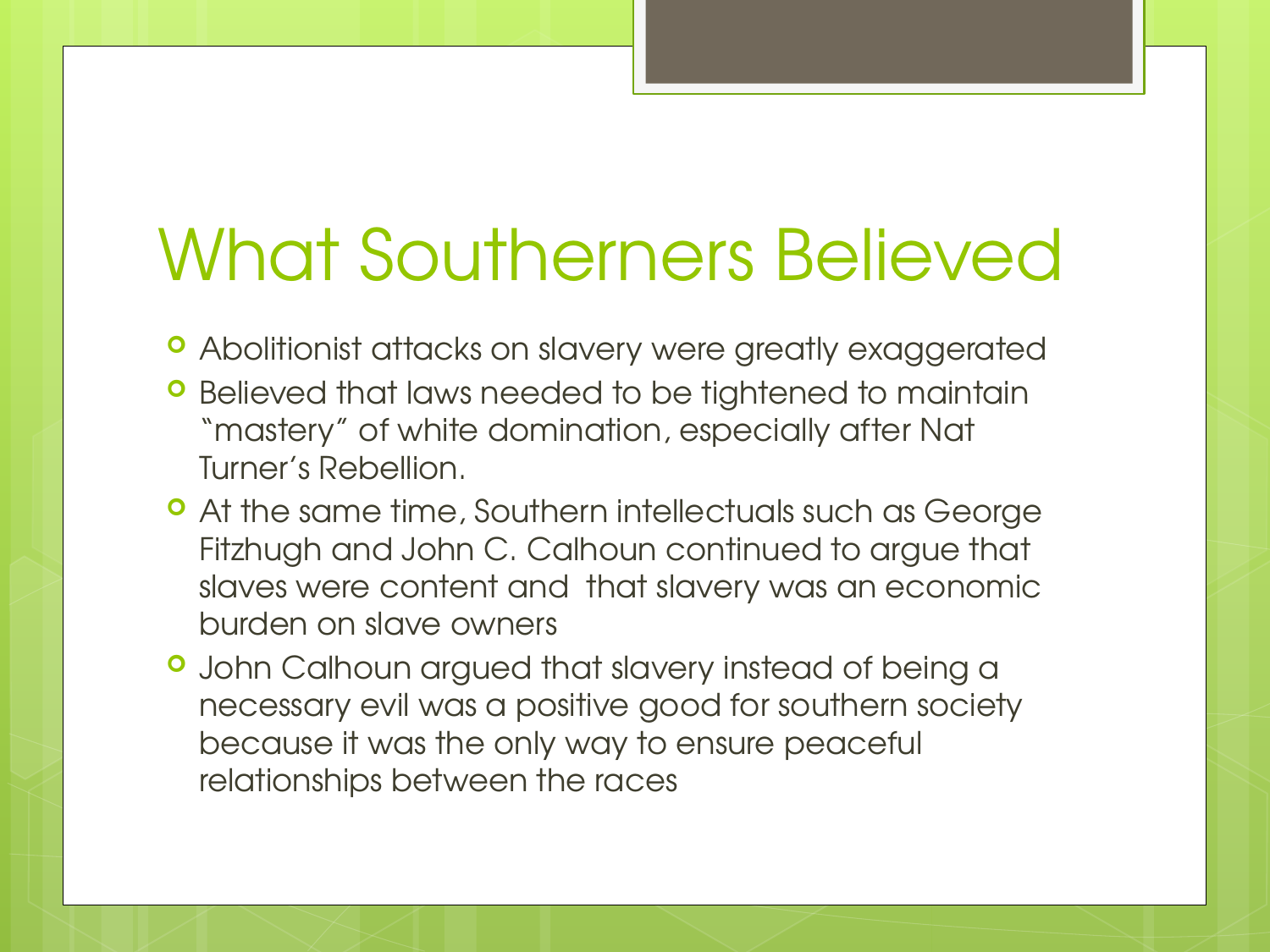

# What Southerners Believed
Abolitionist attacks on slavery were greatly exaggerated
Believed that laws needed to be tightened to maintain “mastery” of white domination, especially after Nat Turner’s Rebellion.
At the same time, Southern intellectuals such as George Fitzhugh and John C. Calhoun continued to argue that slaves were content and  that slavery was an economic burden on slave owners
John Calhoun argued that slavery instead of being a necessary evil was a positive good for southern society because it was the only way to ensure peaceful relationships between the races